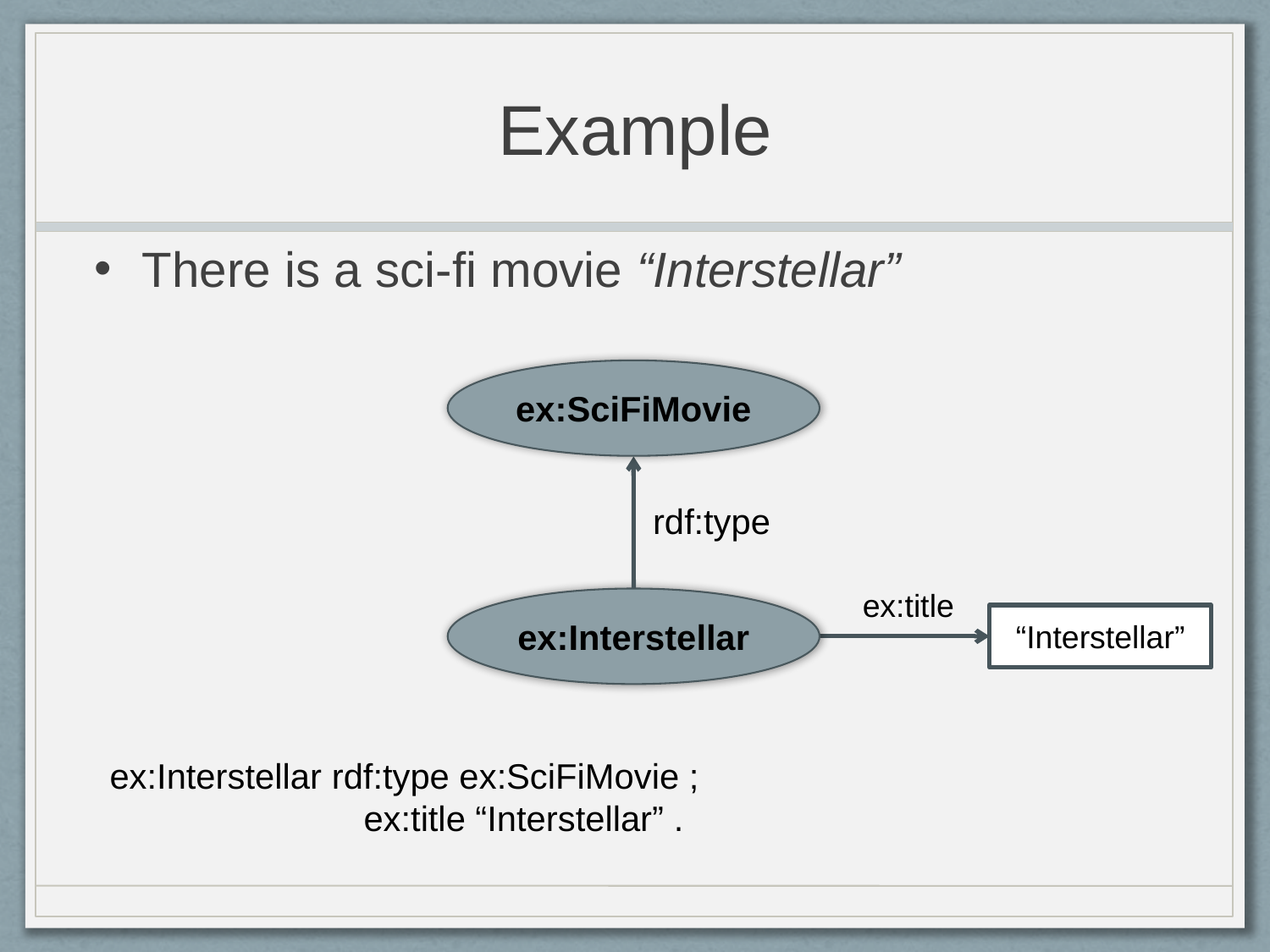

# Example
There is a sci-fi movie “Interstellar”
ex:SciFiMovie
rdf:type
ex:title
ex:Interstellar
“Interstellar”
ex:Interstellar rdf:type ex:SciFiMovie ;
		ex:title “Interstellar” .